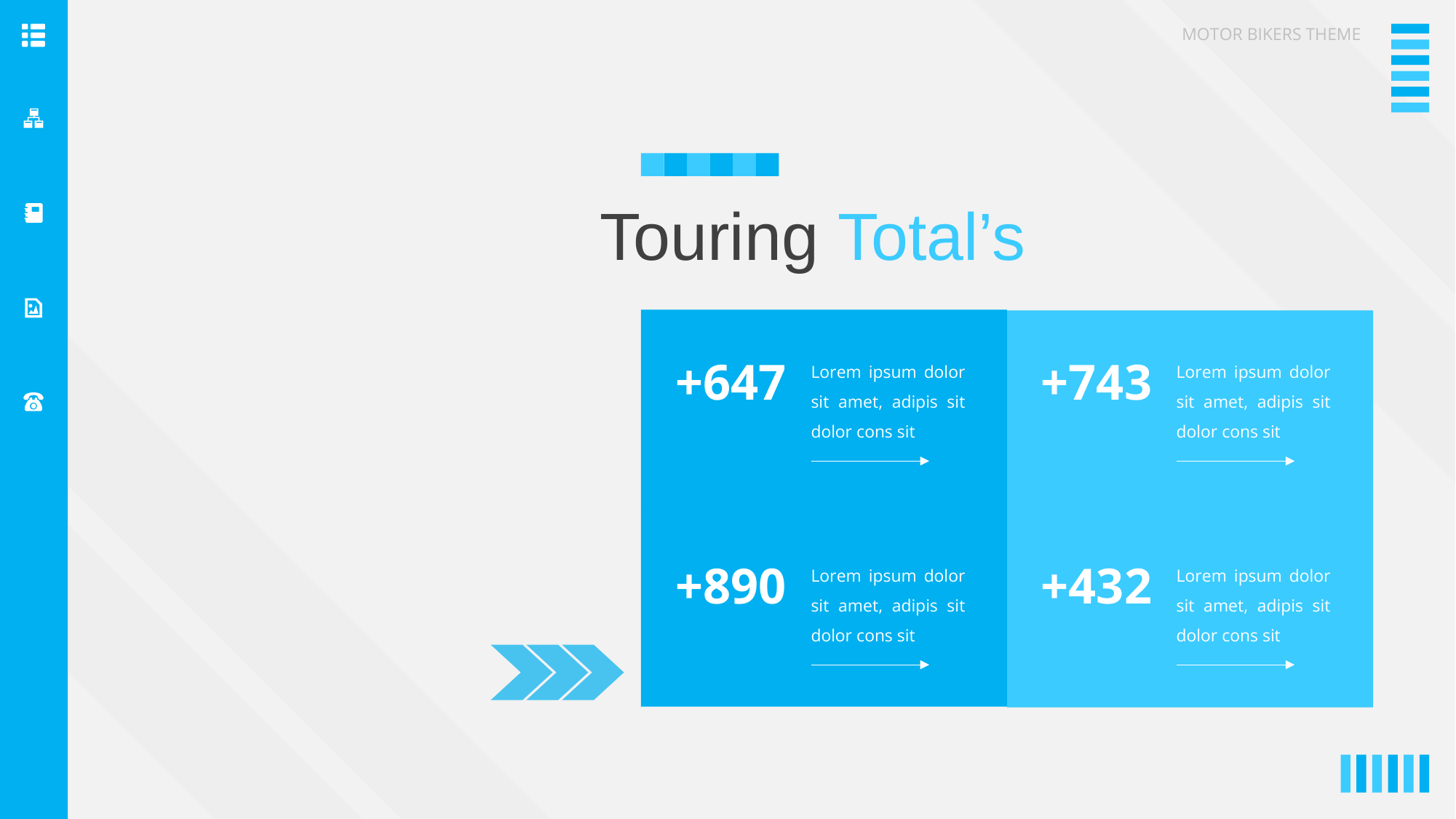

MOTOR BIKERS THEME

Touring Total’s

Lorem ipsum dolor sit amet, adipis sit dolor cons sit
+647
Lorem ipsum dolor sit amet, adipis sit dolor cons sit
+743

Lorem ipsum dolor sit amet, adipis sit dolor cons sit
+890
Lorem ipsum dolor sit amet, adipis sit dolor cons sit
+432